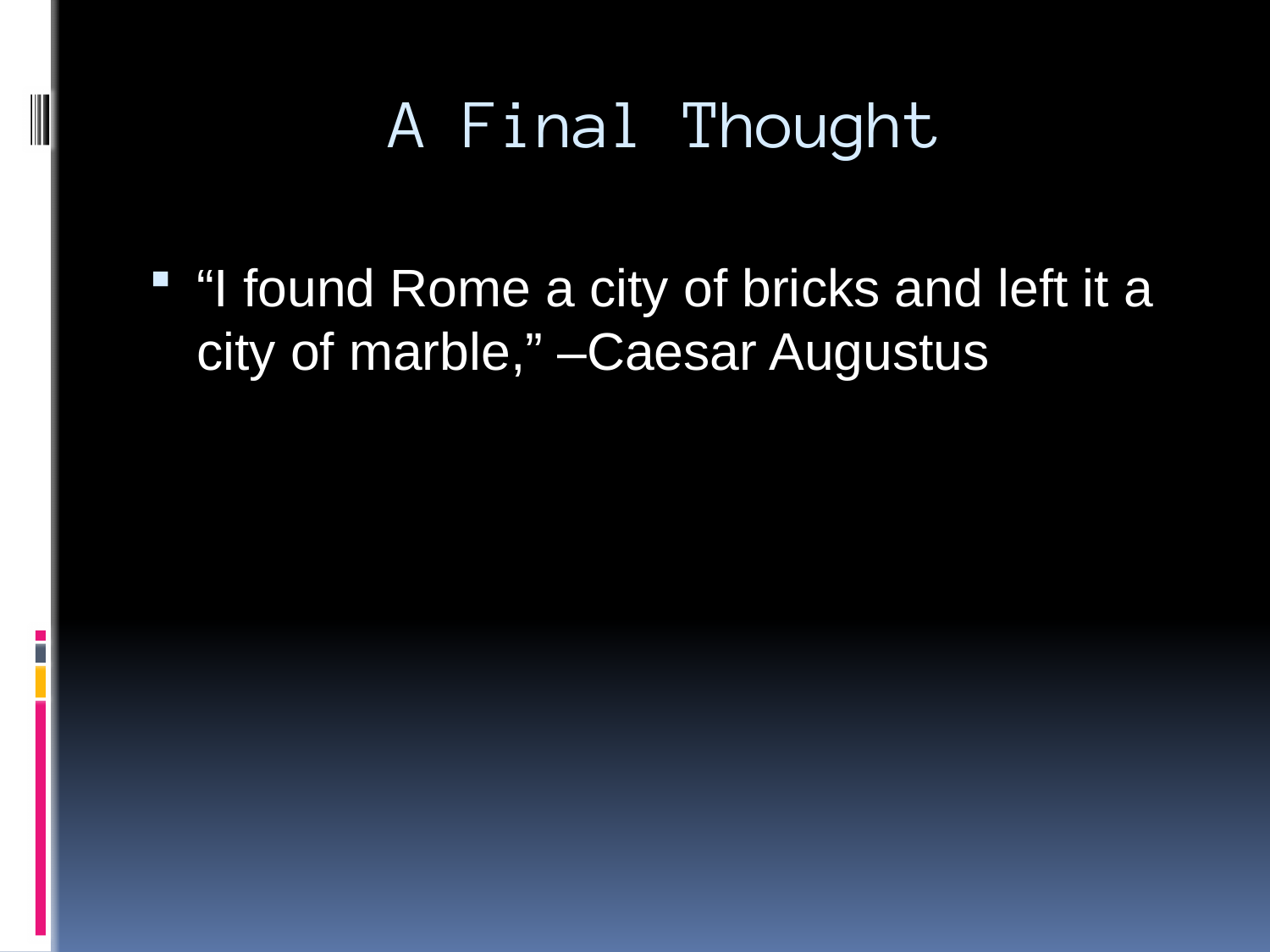

# A Final Thought
“I found Rome a city of bricks and left it a city of marble,” –Caesar Augustus